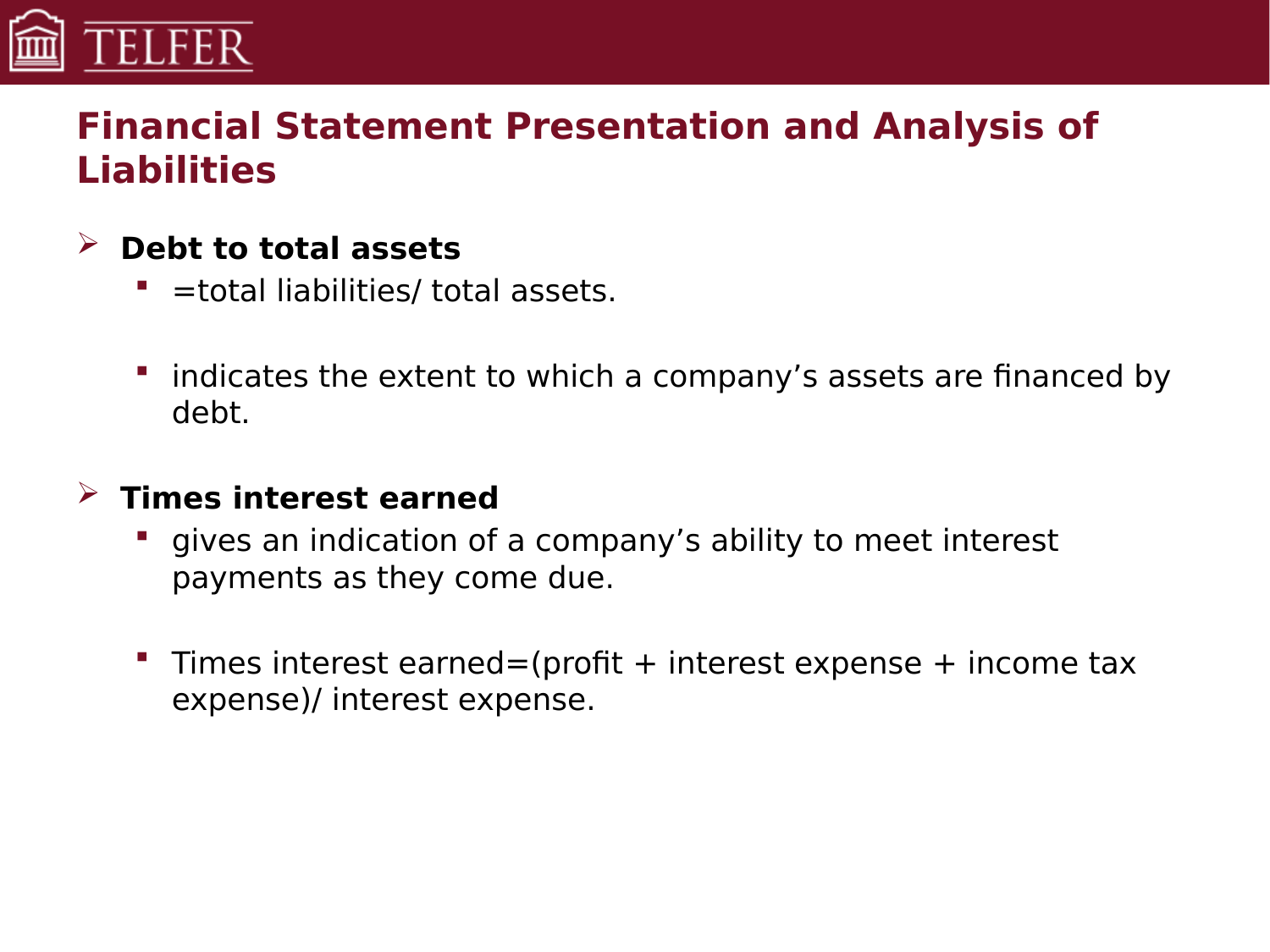

# Financial Statement Presentation and Analysis of Liabilities
Debt to total assets
=total liabilities/ total assets.

indicates the extent to which a company’s assets are financed by debt.

Times interest earned
gives an indication of a company’s ability to meet interest payments as they come due.

Times interest earned=(profit + interest expense + income tax expense)/ interest expense.